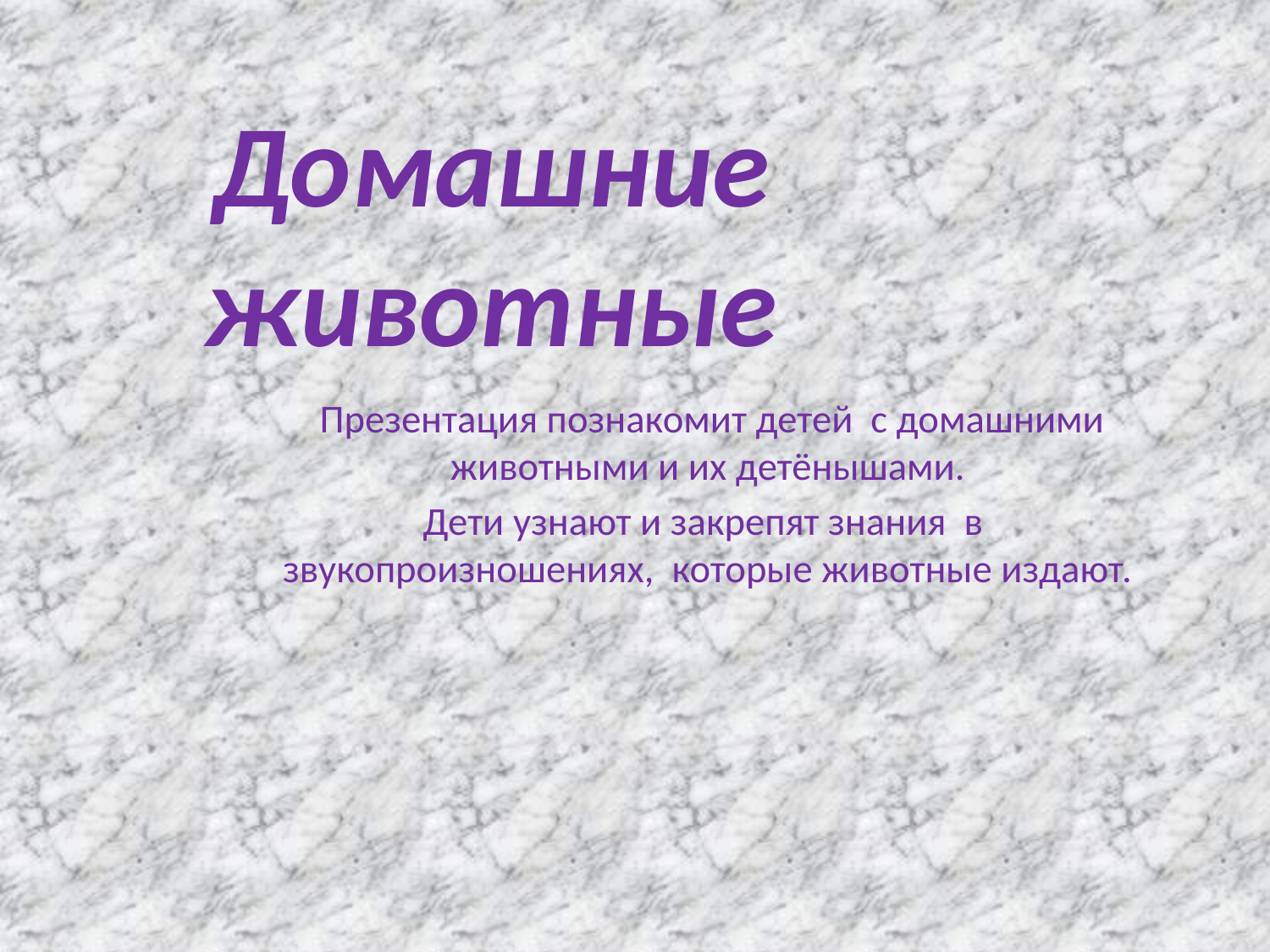

# Домашние животные
Презентация познакомит детей  с домашними животными и их детёнышами.
Дети узнают и закрепят знания  в   звукопроизношениях,  которые животные издают.